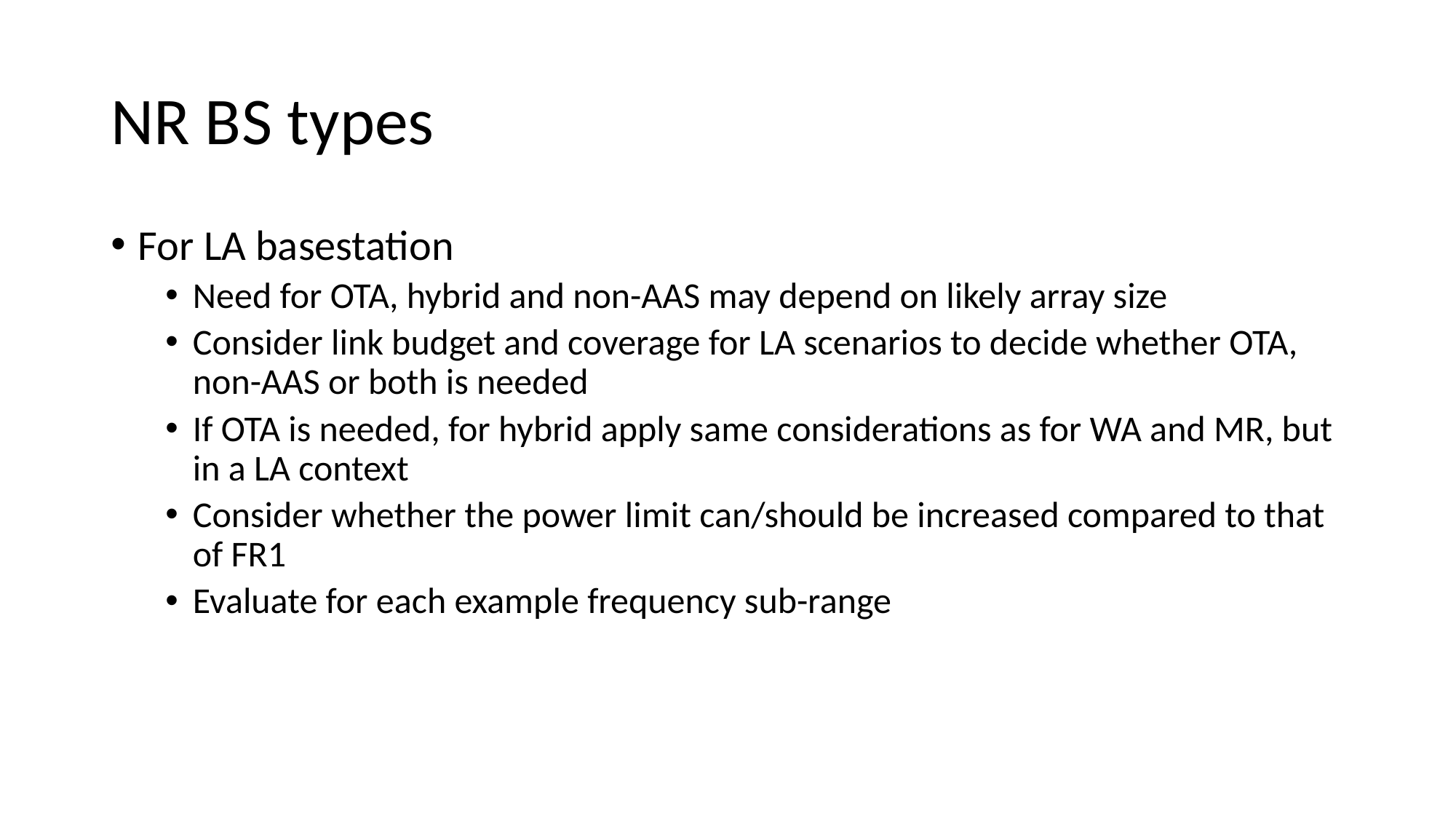

# NR BS types
For LA basestation
Need for OTA, hybrid and non-AAS may depend on likely array size
Consider link budget and coverage for LA scenarios to decide whether OTA, non-AAS or both is needed
If OTA is needed, for hybrid apply same considerations as for WA and MR, but in a LA context
Consider whether the power limit can/should be increased compared to that of FR1
Evaluate for each example frequency sub-range